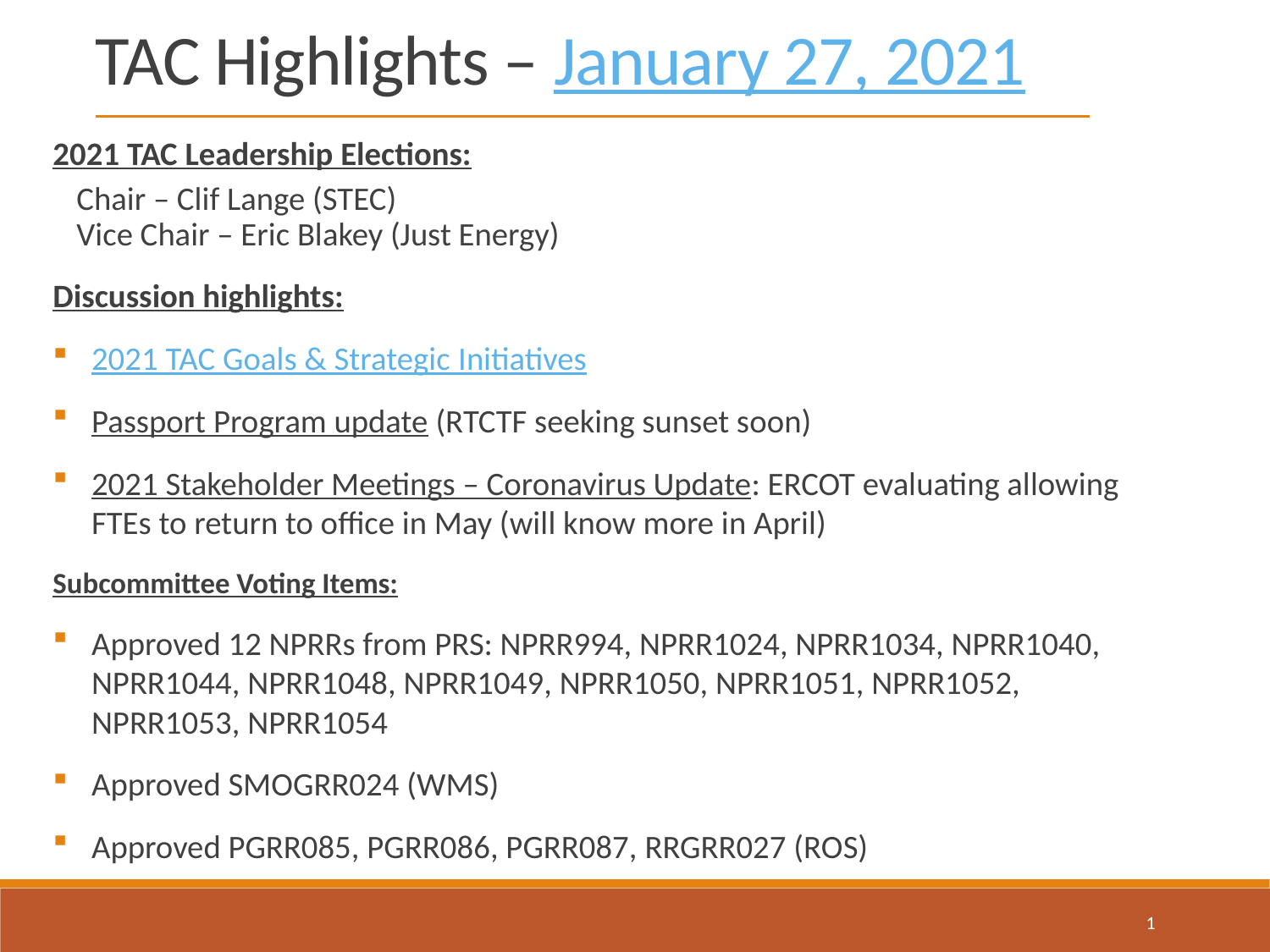

TAC Highlights – January 27, 2021
2021 TAC Leadership Elections:
Chair – Clif Lange (STEC)
Vice Chair – Eric Blakey (Just Energy)
Discussion highlights:
2021 TAC Goals & Strategic Initiatives
Passport Program update (RTCTF seeking sunset soon)
2021 Stakeholder Meetings – Coronavirus Update: ERCOT evaluating allowing FTEs to return to office in May (will know more in April)
Subcommittee Voting Items:
Approved 12 NPRRs from PRS: NPRR994, NPRR1024, NPRR1034, NPRR1040, NPRR1044, NPRR1048, NPRR1049, NPRR1050, NPRR1051, NPRR1052, NPRR1053, NPRR1054
Approved SMOGRR024 (WMS)
Approved PGRR085, PGRR086, PGRR087, RRGRR027 (ROS)
1